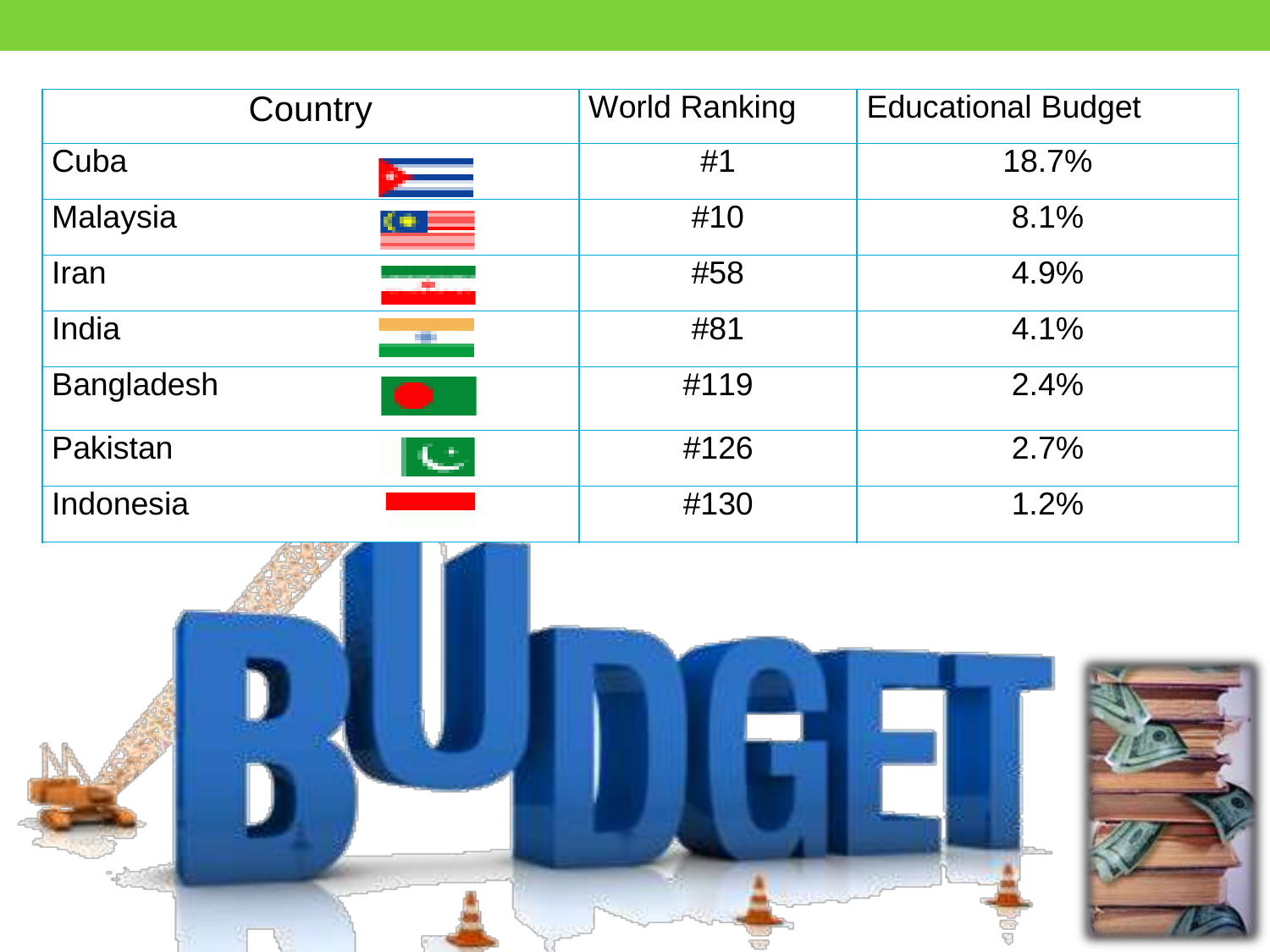

Country
World Ranking
Educational Budget

Cuba
#1
18.7%

Malaysia
#10
8.1%

Iran
#58
4.9%

India
#81
4.1%

Bangladesh
#119
2.4%

Pakistan
#126
2.7%

Indonesia
#130
1.2%